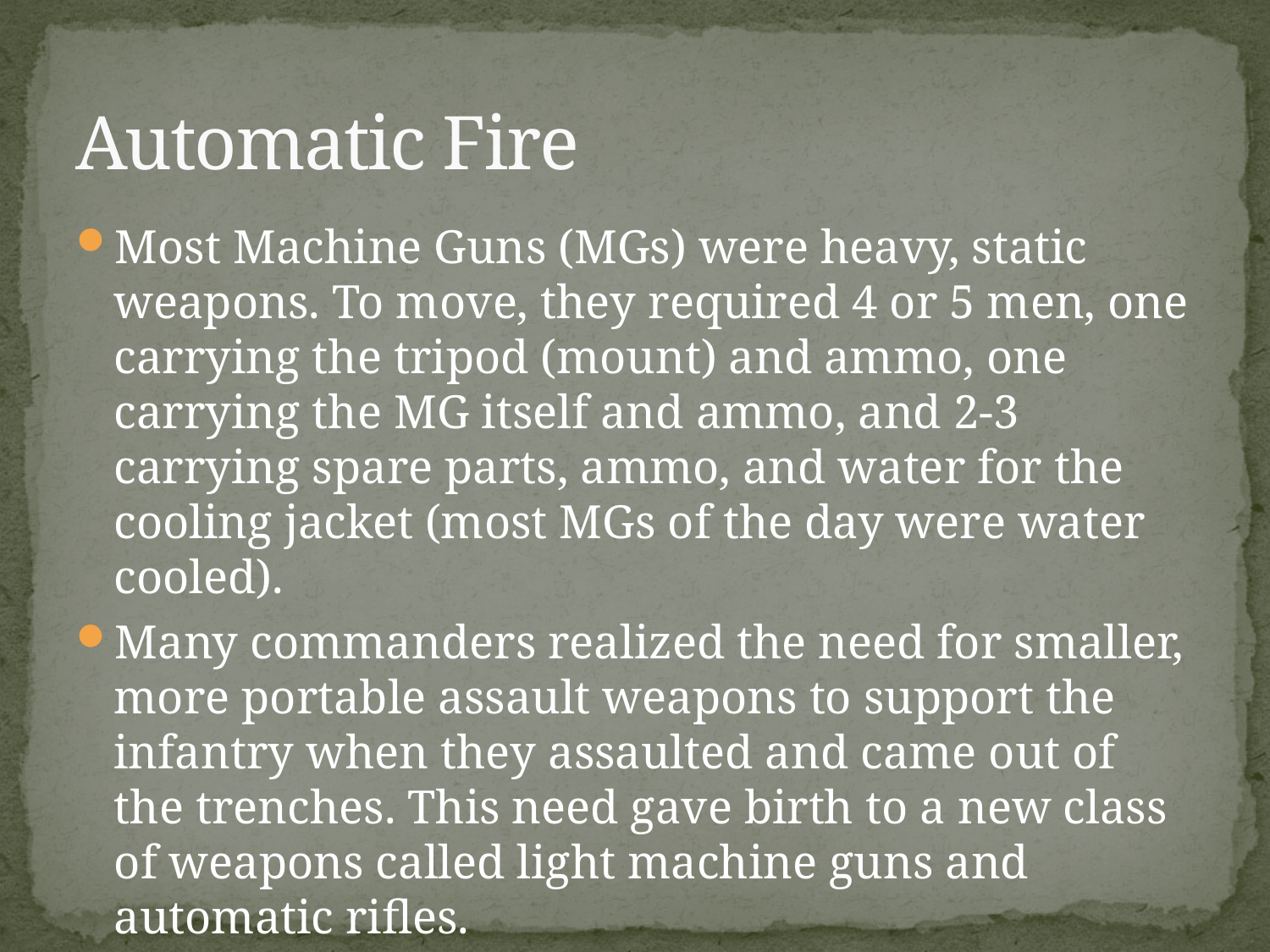

# Automatic Fire
Most Machine Guns (MGs) were heavy, static weapons. To move, they required 4 or 5 men, one carrying the tripod (mount) and ammo, one carrying the MG itself and ammo, and 2-3 carrying spare parts, ammo, and water for the cooling jacket (most MGs of the day were water cooled).
Many commanders realized the need for smaller, more portable assault weapons to support the infantry when they assaulted and came out of the trenches. This need gave birth to a new class of weapons called light machine guns and automatic rifles.